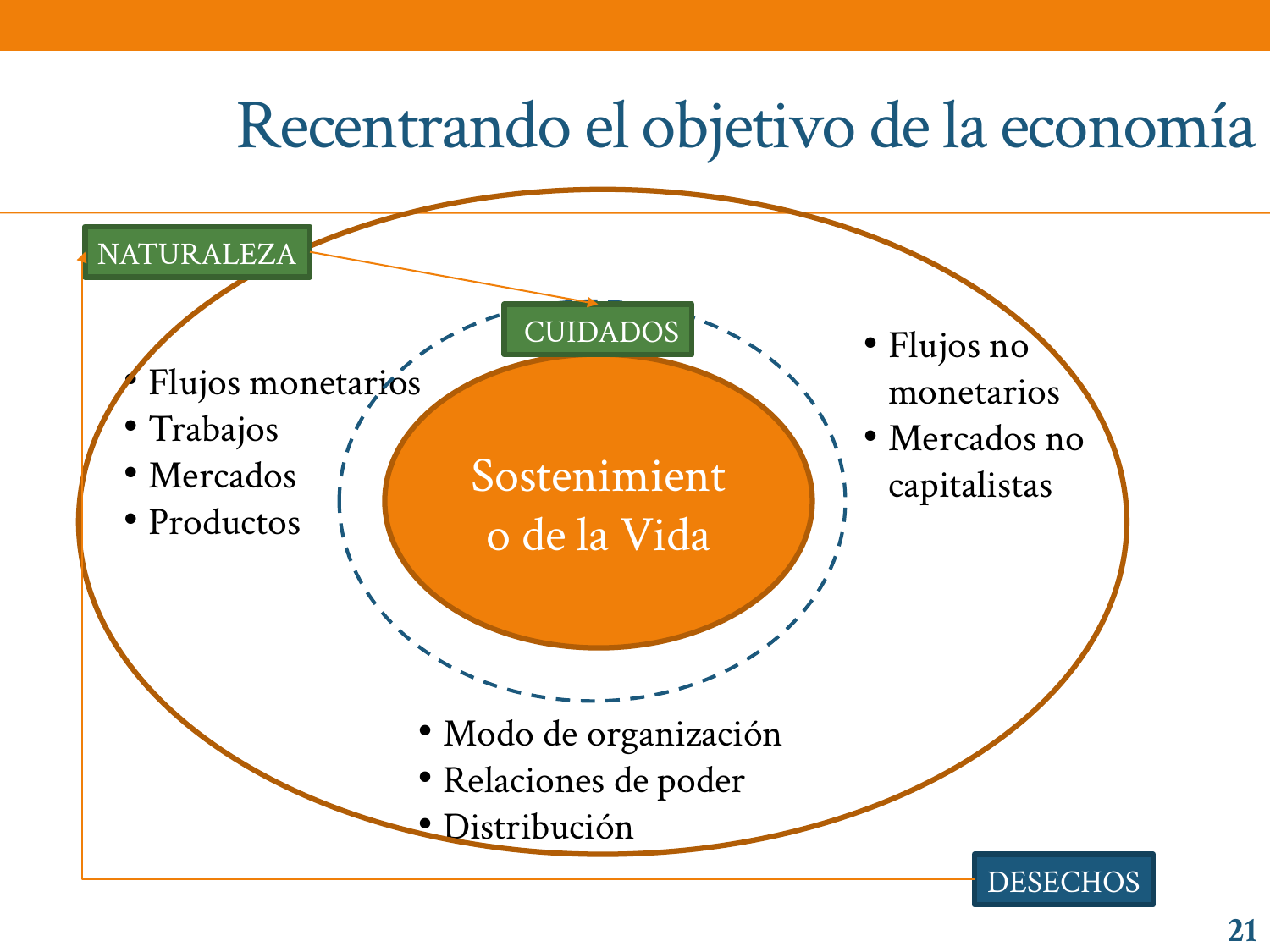

# Recentrando el objetivo de la economía

NATURALEZA

 CUIDADOS
Flujos no monetarios
Mercados no capitalistas
Flujos monetarios
Trabajos
Mercados
Productos
Sostenimiento de la Vida
Modo de organización
Relaciones de poder
Distribución
DESECHOS
21